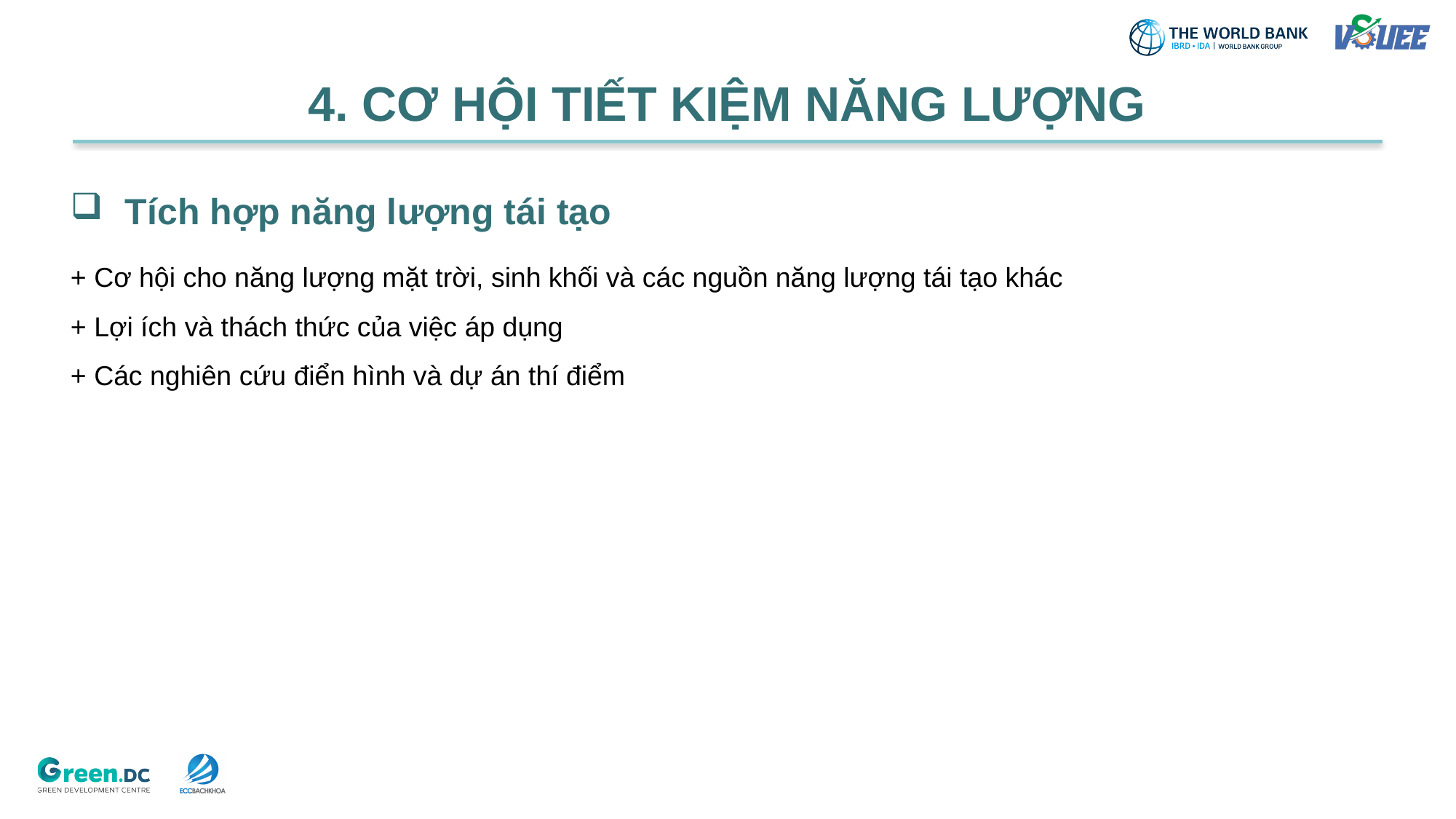

4. CƠ HỘI TIẾT KIỆM NĂNG LƯỢNG
Tích hợp năng lượng tái tạo
+ Cơ hội cho năng lượng mặt trời, sinh khối và các nguồn năng lượng tái tạo khác
+ Lợi ích và thách thức của việc áp dụng
+ Các nghiên cứu điển hình và dự án thí điểm